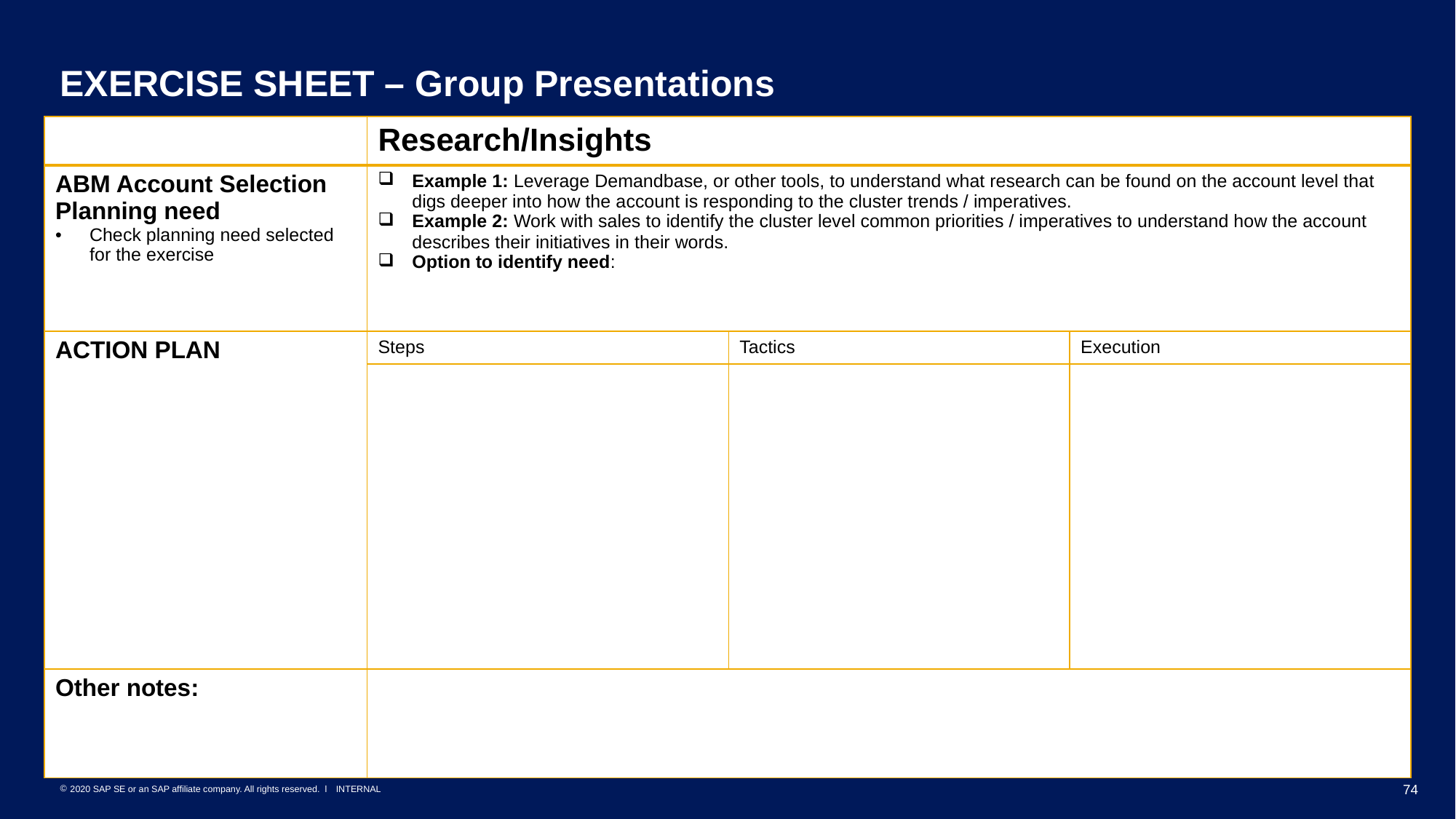

# EXERCISE SHEET – Group Presentations
|  | Research/Insights |  |  |
| --- | --- | --- | --- |
| ABM Account Selection Planning need Check planning need selected for the exercise | Example 1: Leverage Demandbase, or other tools, to understand what research can be found on the account level that digs deeper into how the account is responding to the cluster trends / imperatives. Example 2: Work with sales to identify the cluster level common priorities / imperatives to understand how the account describes their initiatives in their words. Option to identify need: |  |  |
| ACTION PLAN | Steps | Tactics | Execution |
|  |  |  |  |
| Other notes: |  |  |  |